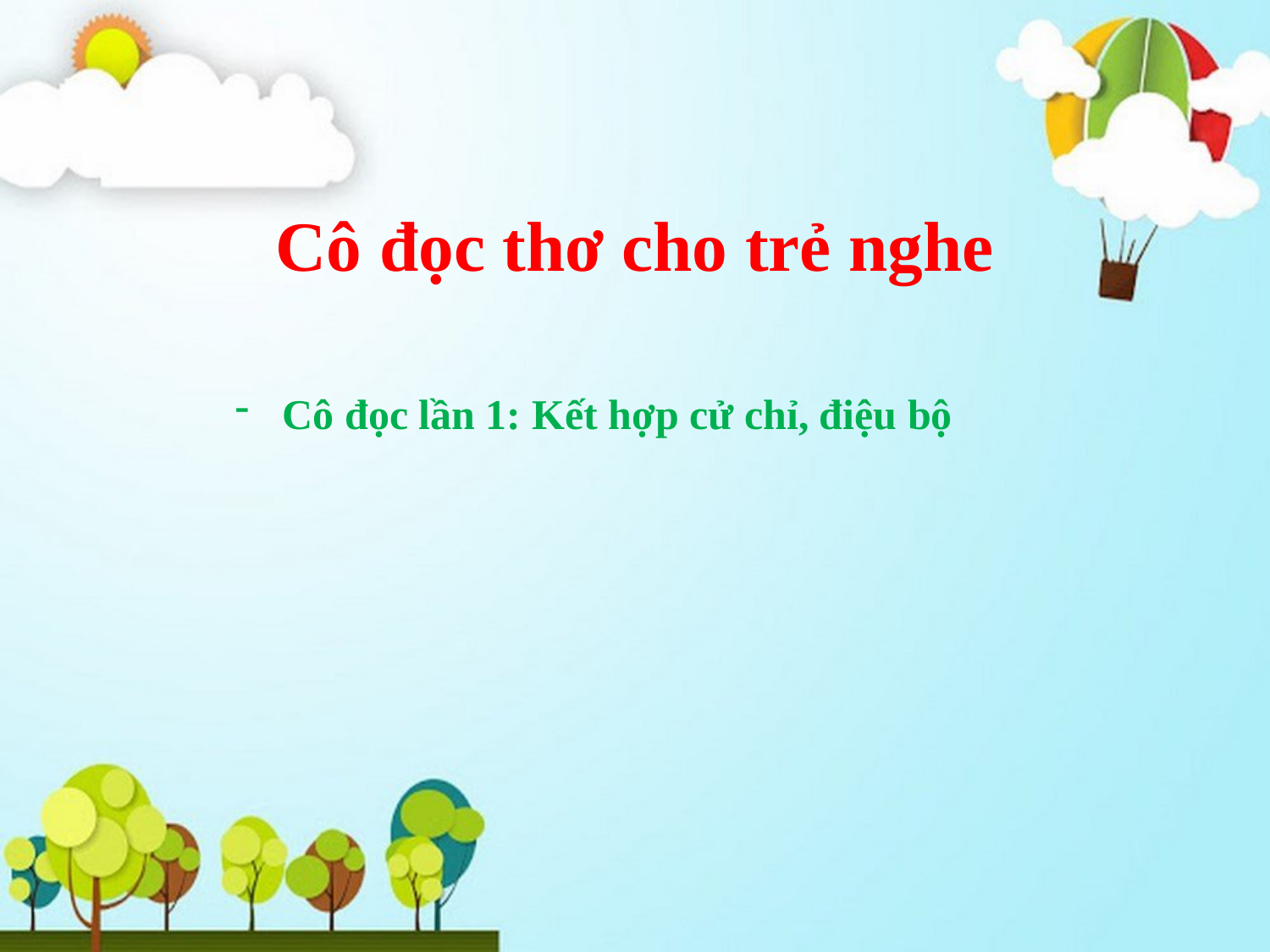

# Cô đọc thơ cho trẻ nghe
|  |
| --- |
|  |
Cô đọc lần 1: Kết hợp cử chỉ, điệu bộ